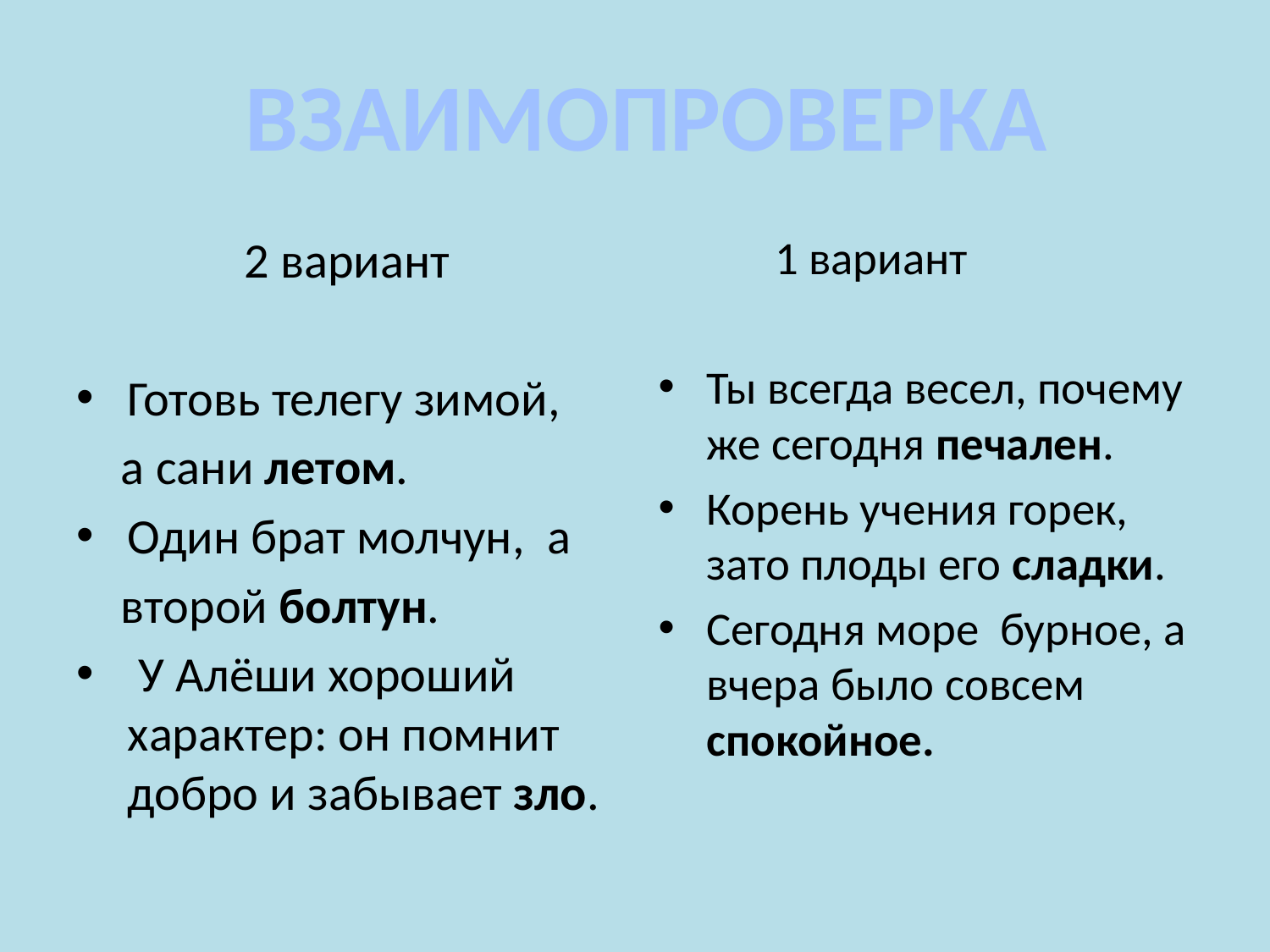

#
ВЗАИМОПРОВЕРКА
               2 вариант

Готовь телегу зимой,
    а сани летом.
Один брат молчун,  а
    второй болтун.
 У Алёши хороший характер: он помнит добро и забывает зло.
           1 вариант

Ты всегда весел, почему же сегодня печален.
Корень учения горек, зато плоды его сладки.
Сегодня море  бурное, а вчера было совсем спокойное.